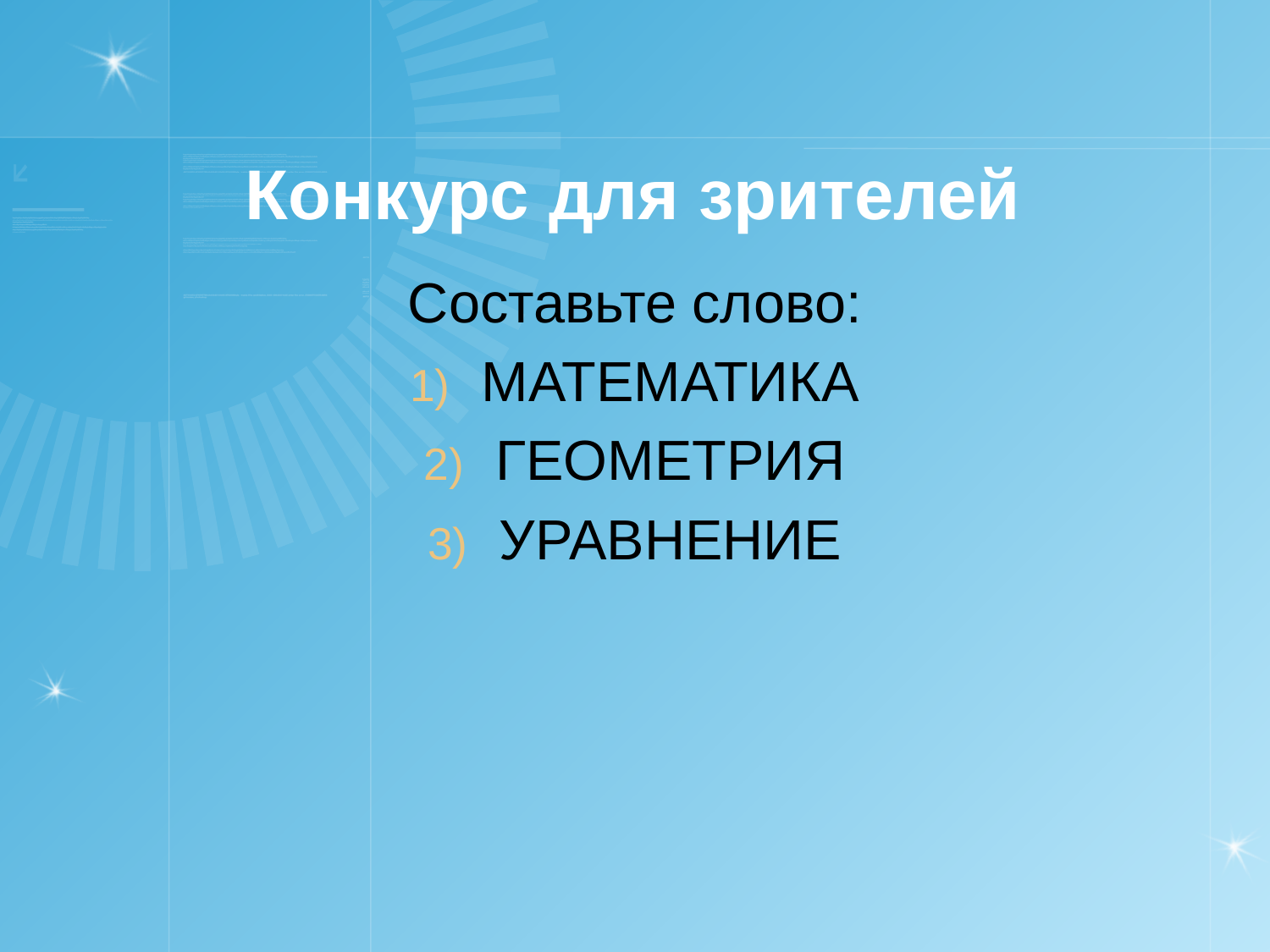

# Конкурс для зрителей
Составьте слово:
МАТЕМАТИКА
ГЕОМЕТРИЯ
УРАВНЕНИЕ